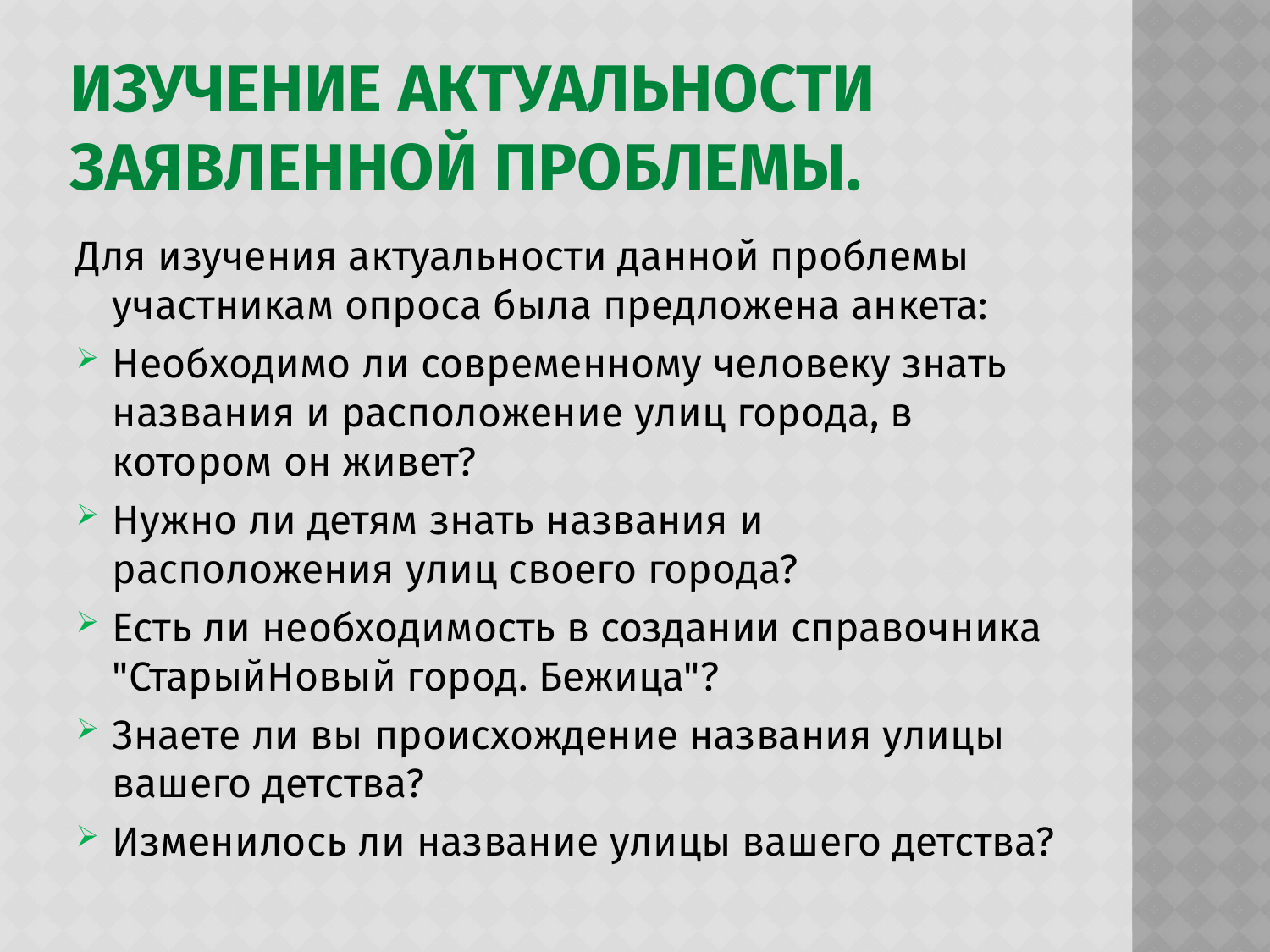

# Изучение актуальности заявленной проблемы.
Для изучения актуальности данной проблемы участникам опроса была предложена анкета:
Необходимо ли современному человеку знать названия и расположение улиц города, в котором он живет?
Нужно ли детям знать названия и расположения улиц своего города?
Есть ли необходимость в создании справочника "СтарыйНовый город. Бежица"?
Знаете ли вы происхождение названия улицы вашего детства?
Изменилось ли название улицы вашего детства?